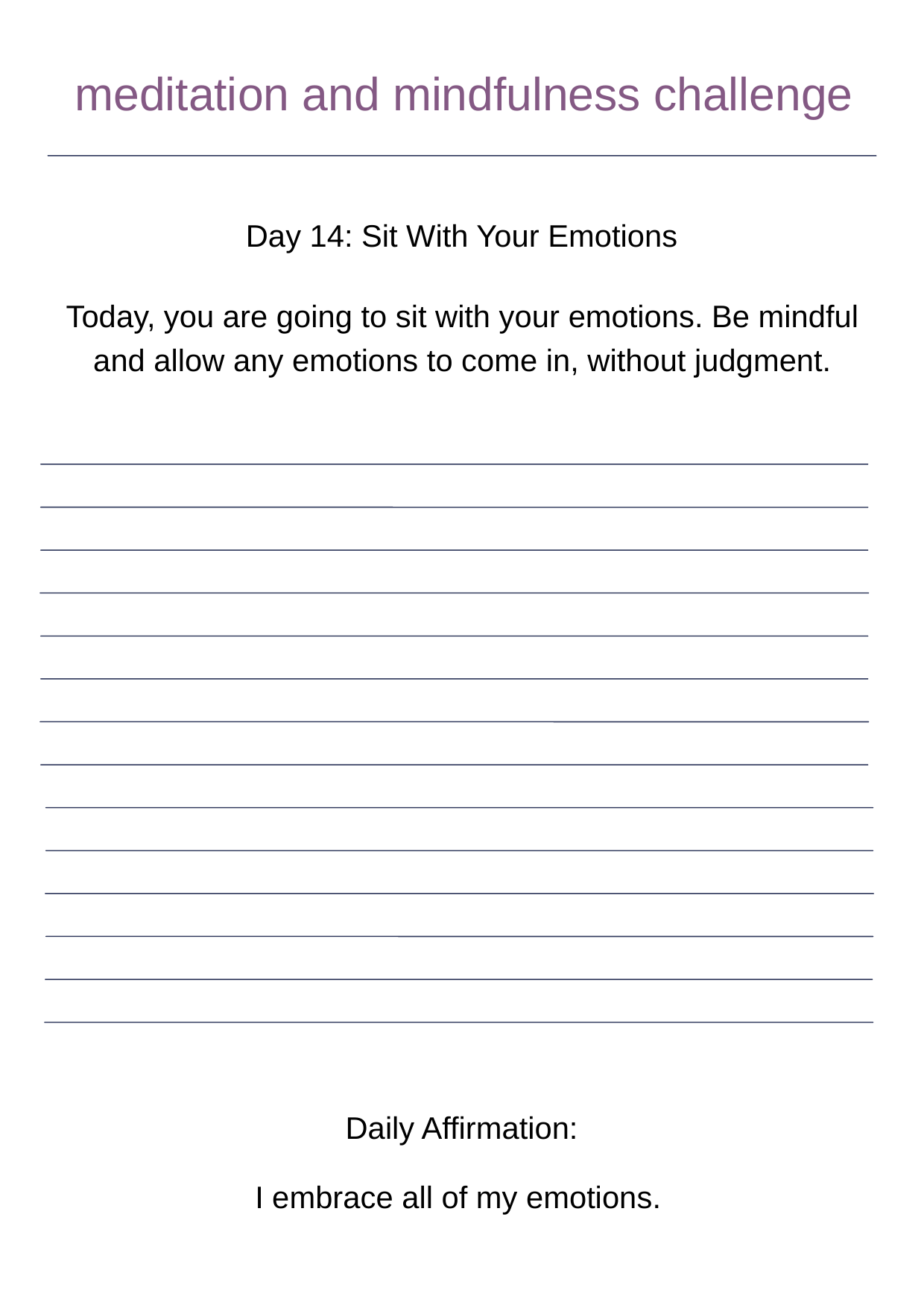

meditation and mindfulness challenge

Day 14: Sit With Your Emotions
Today, you are going to sit with your emotions. Be mindful and allow any emotions to come in, without judgment.

Daily Affirmation:
I embrace all of my emotions.